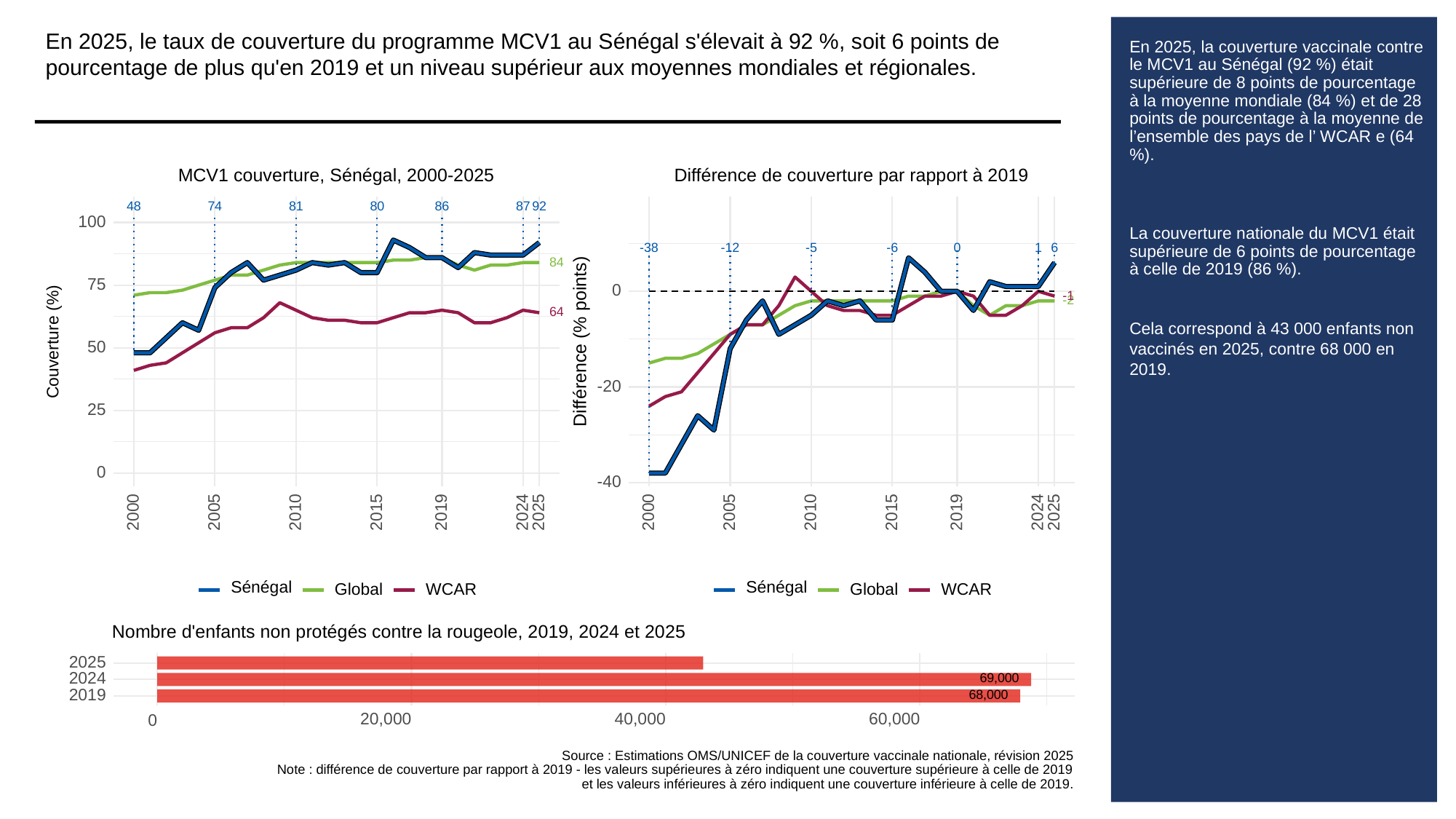

En 2025, le taux de couverture du programme MCV1 au Sénégal s'élevait à 92 %, soit 6 points de pourcentage de plus qu'en 2019 et un niveau supérieur aux moyennes mondiales et régionales.
# En 2025, la couverture vaccinale contre le MCV1 au Sénégal (92 %) était supérieure de 8 points de pourcentage à la moyenne mondiale (84 %) et de 28 points de pourcentage à la moyenne de l’ensemble des pays de l’ WCAR e (64 %).

La couverture nationale du MCV1 était supérieure de 6 points de pourcentage à celle de 2019 (86 %).

Cela correspond à 43 000 enfants non vaccinés en 2025, contre 68 000 en 2019.

MCV1 couverture, Sénégal, 2000-2025
Différence de couverture par rapport à 2019

48
81
80
86
87
92
74
100

-38
-6
0
6

-12
1
-5

84

75
0

-1
-2

64

Différence (% points)
Couverture (%)

50

-20

25

0

-40

2000
2005
2010
2015
2019
2024
2025
2000
2005
2010
2015
2019
2024
2025
Sénégal
Sénégal
Global
WCAR
Global
WCAR

Nombre d'enfants non protégés contre la rougeole, 2019, 2024 et 2025

2025

69,000
2024

68,000
2019

20,000
40,000
60,000
0
Source : Estimations OMS/UNICEF de la couverture vaccinale nationale, révision 2025
Note : différence de couverture par rapport à 2019 - les valeurs supérieures à zéro indiquent une couverture supérieure à celle de 2019
et les valeurs inférieures à zéro indiquent une couverture inférieure à celle de 2019.